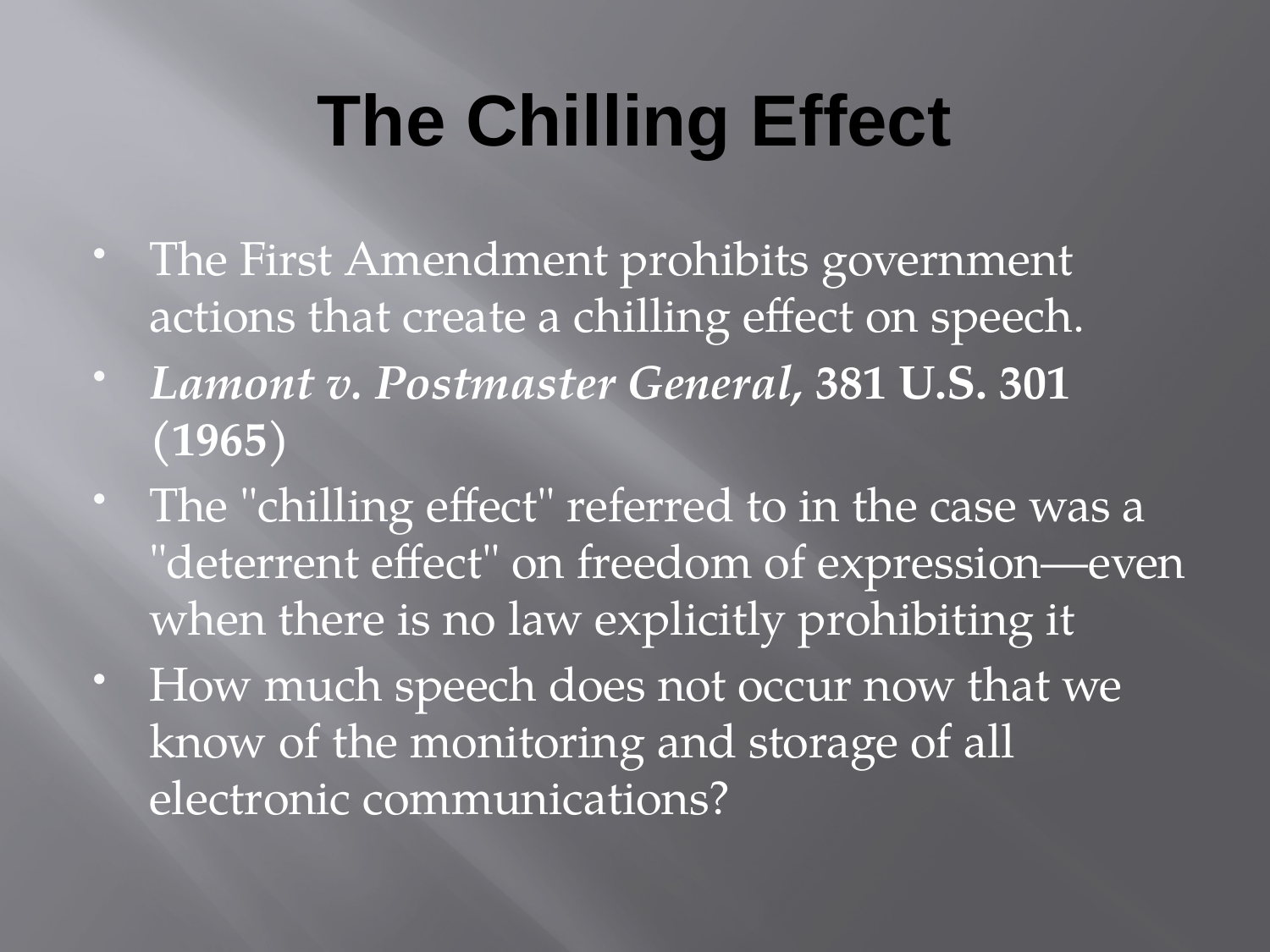

# The Chilling Effect
The First Amendment prohibits government actions that create a chilling effect on speech.
Lamont v. Postmaster General, 381 U.S. 301 (1965)
The "chilling effect" referred to in the case was a "deterrent effect" on freedom of expression—even when there is no law explicitly prohibiting it
How much speech does not occur now that we know of the monitoring and storage of all electronic communications?